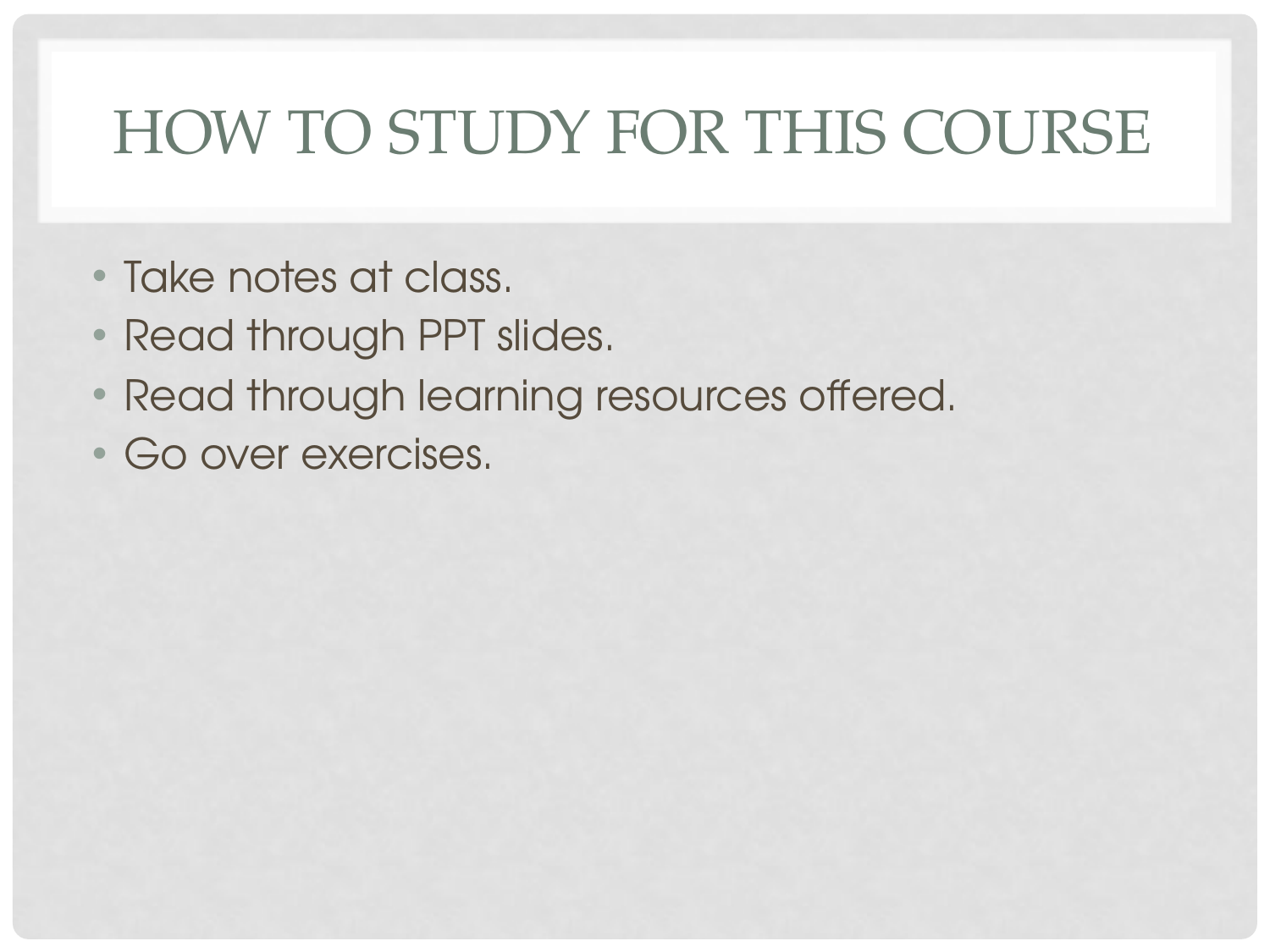

# How to Study for this course
Take notes at class.
Read through PPT slides.
Read through learning resources offered.
Go over exercises.